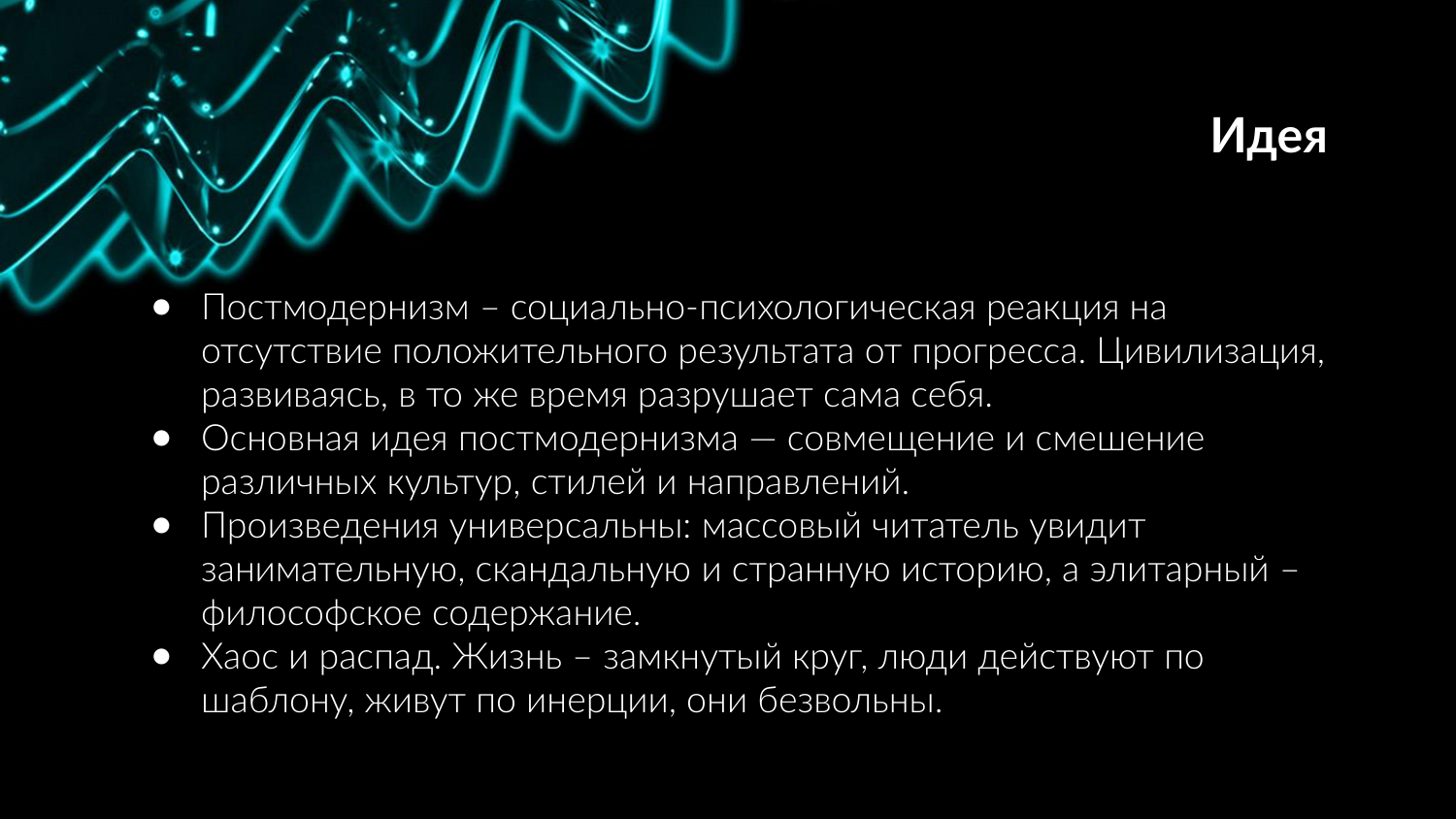

# Идея
Постмодернизм – социально-психологическая реакция на отсутствие положительного результата от прогресса. Цивилизация, развиваясь, в то же время разрушает сама себя.
Основная идея постмодернизма — совмещение и смешение различных культур, стилей и направлений.
Произведения универсальны: массовый читатель увидит занимательную, скандальную и странную историю, а элитарный – философское содержание.
Хаос и распад. Жизнь – замкнутый круг, люди действуют по шаблону, живут по инерции, они безвольны.